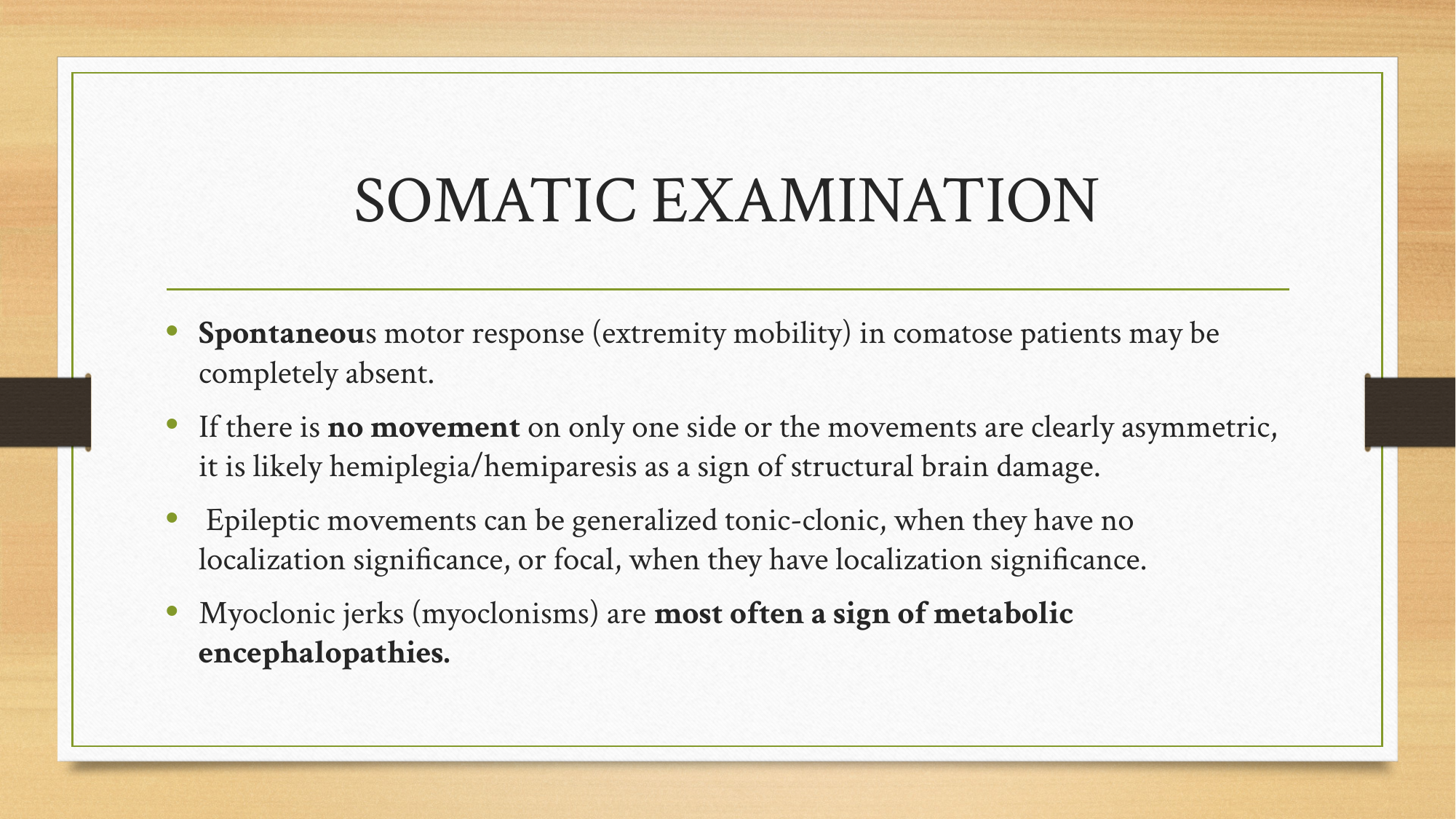

# SOMATIC EXAMINATION
Spontaneous motor response (extremity mobility) in comatose patients may be completely absent.
If there is no movement on only one side or the movements are clearly asymmetric, it is likely hemiplegia/hemiparesis as a sign of structural brain damage.
 Epileptic movements can be generalized tonic-clonic, when they have no localization significance, or focal, when they have localization significance.
Myoclonic jerks (myoclonisms) are most often a sign of metabolic encephalopathies.